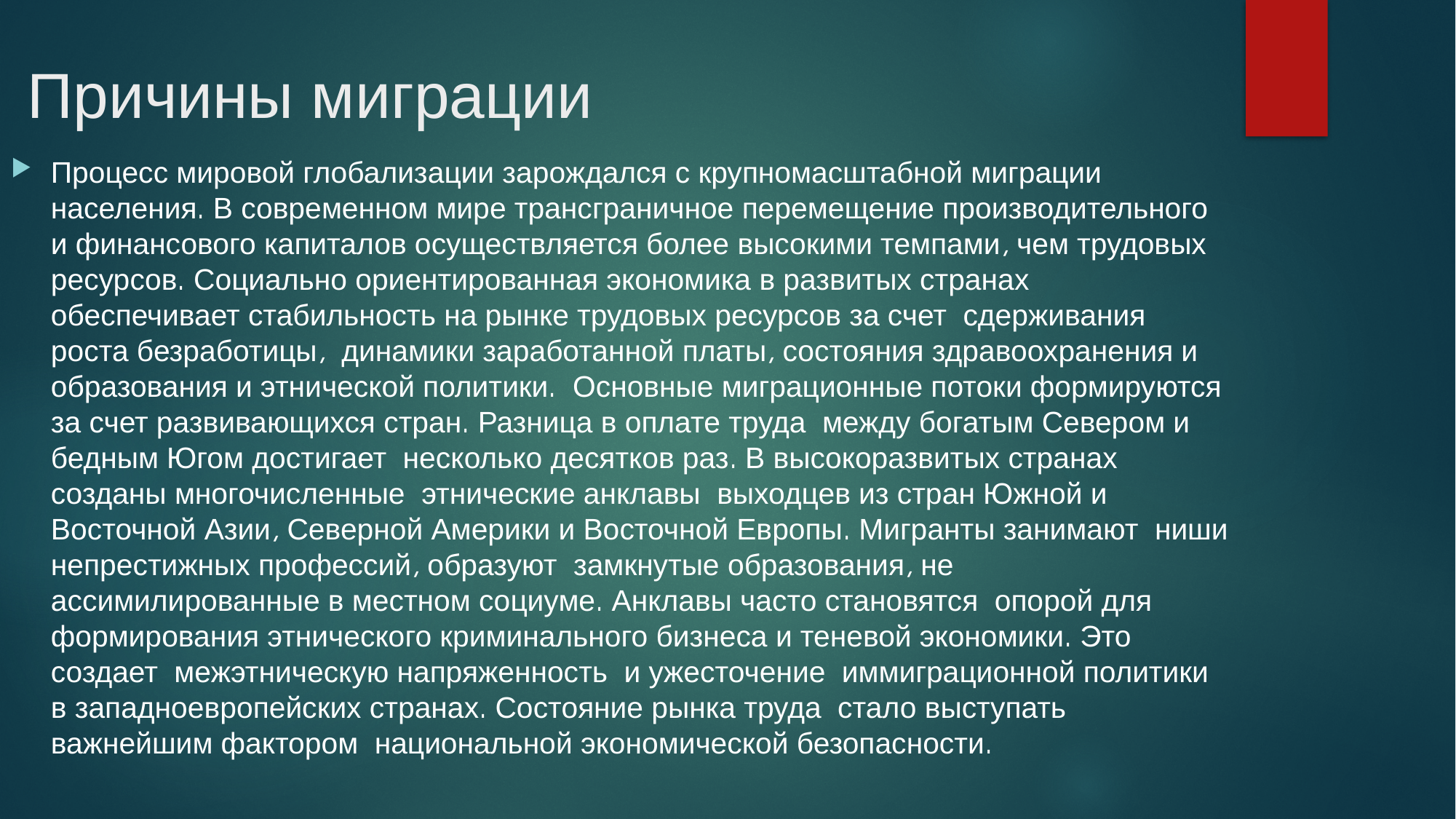

# Причины миграции
Процесс мировой глобализации зарождался с крупномасштабной миграции  населения. В современном мире трансграничное перемещение производительного и финансового капиталов осуществляется более высокими темпами, чем трудовых ресурсов. Социально ориентированная экономика в развитых странах  обеспечивает стабильность на рынке трудовых ресурсов за счет  сдерживания роста безработицы,  динамики заработанной платы, состояния здравоохранения и образования и этнической политики.  Основные миграционные потоки формируются за счет развивающихся стран. Разница в оплате труда  между богатым Севером и бедным Югом достигает  несколько десятков раз. В высокоразвитых странах  созданы многочисленные  этнические анклавы  выходцев из стран Южной и Восточной Азии, Северной Америки и Восточной Европы. Мигранты занимают  ниши непрестижных профессий, образуют  замкнутые образования, не ассимилированные в местном социуме. Анклавы часто становятся  опорой для формирования этнического криминального бизнеса и теневой экономики. Это создает  межэтническую напряженность  и ужесточение  иммиграционной политики в западноевропейских странах. Состояние рынка труда  стало выступать  важнейшим фактором  национальной экономической безопасности.